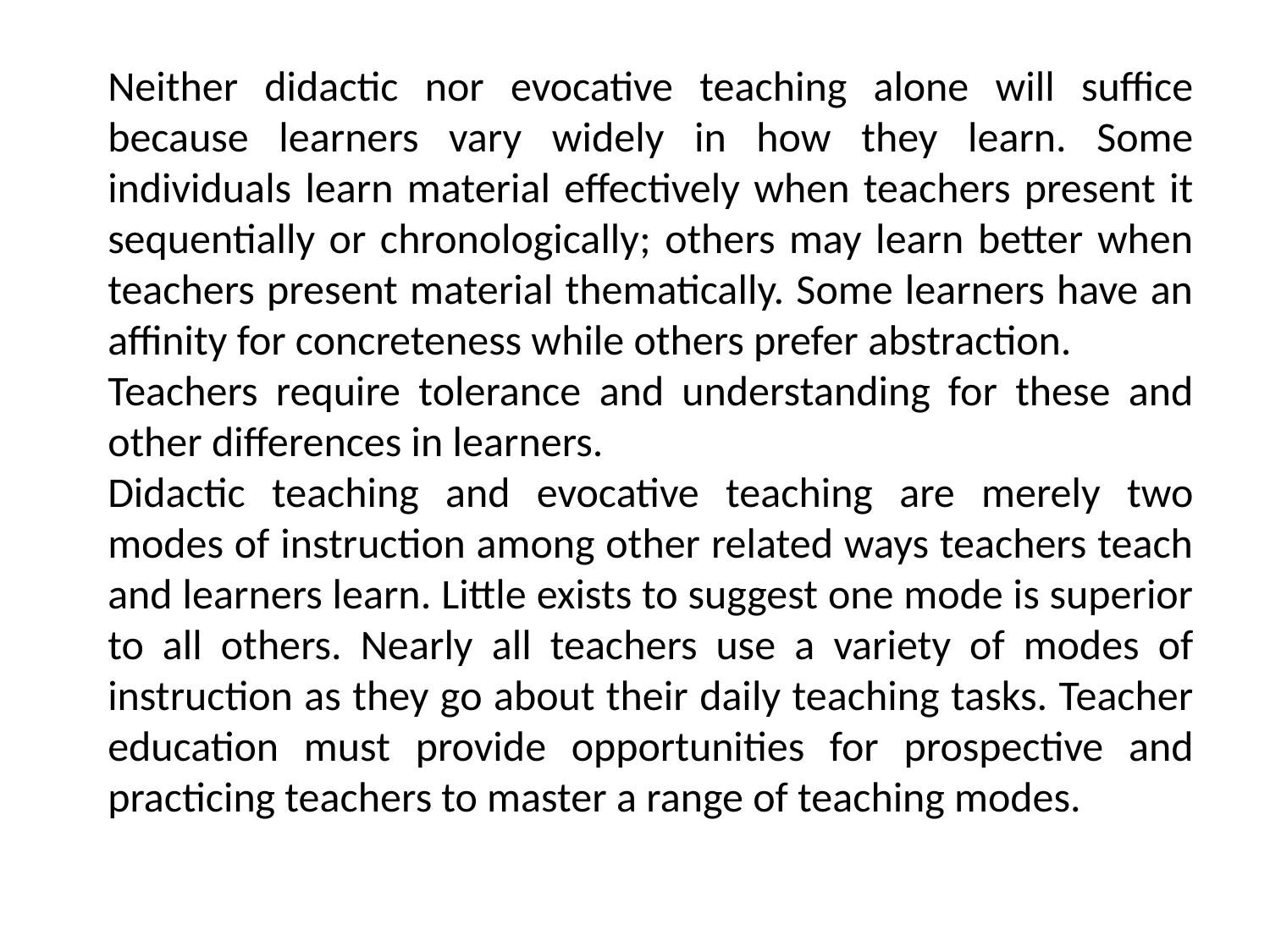

Neither didactic nor evocative teaching alone will suffice because learners vary widely in how they learn. Some individuals learn material effectively when teachers present it sequentially or chronologically; others may learn better when teachers present material thematically. Some learners have an affinity for concreteness while others prefer abstraction.
Teachers require tolerance and understanding for these and other differences in learners.
Didactic teaching and evocative teaching are merely two modes of instruction among other related ways teachers teach and learners learn. Little exists to suggest one mode is superior to all others. Nearly all teachers use a variety of modes of instruction as they go about their daily teaching tasks. Teacher education must provide opportunities for prospective and practicing teachers to master a range of teaching modes.